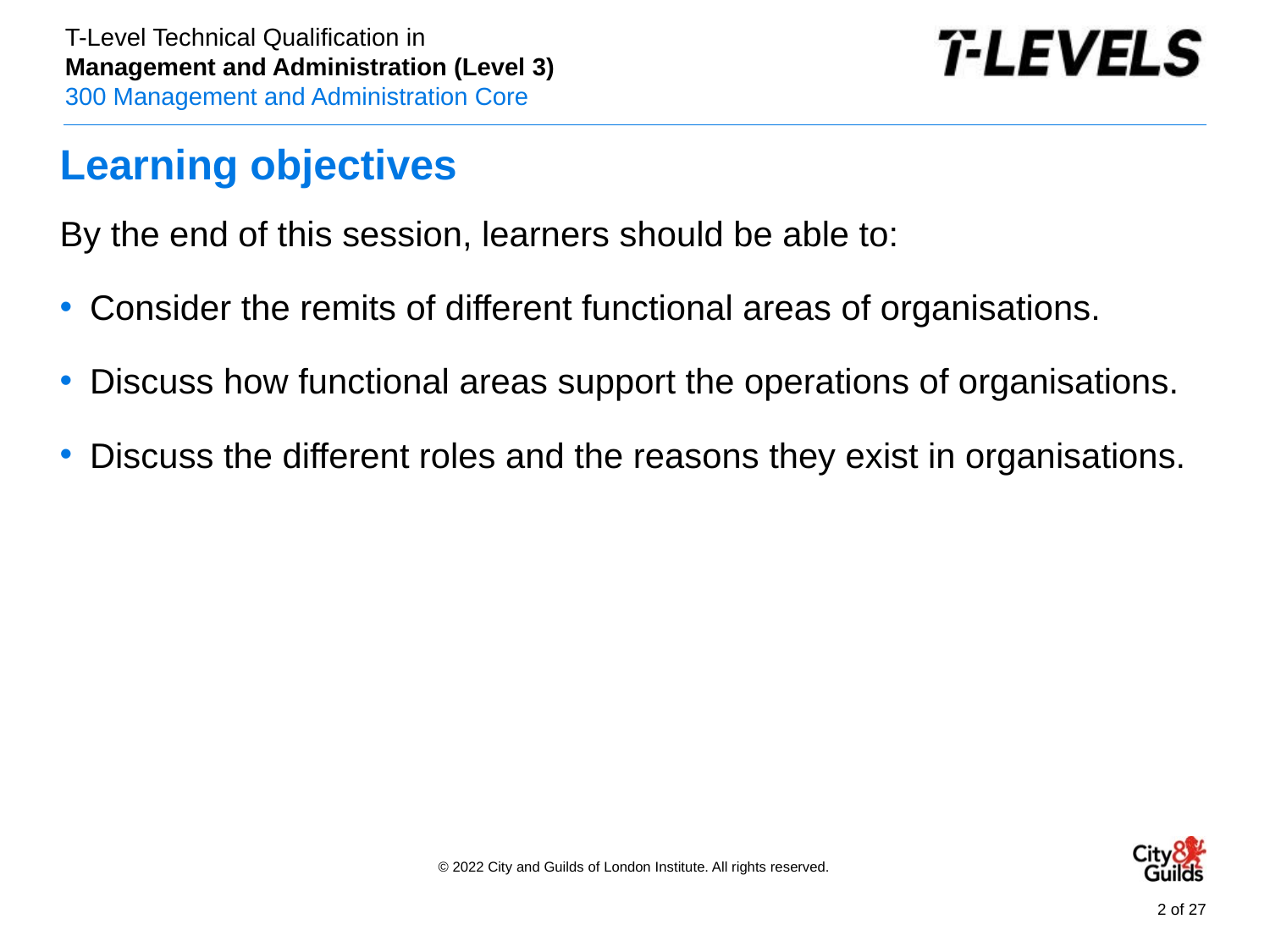

# Learning objectives
By the end of this session, learners should be able to:
Consider the remits of different functional areas of organisations.
Discuss how functional areas support the operations of organisations.
Discuss the different roles and the reasons they exist in organisations.